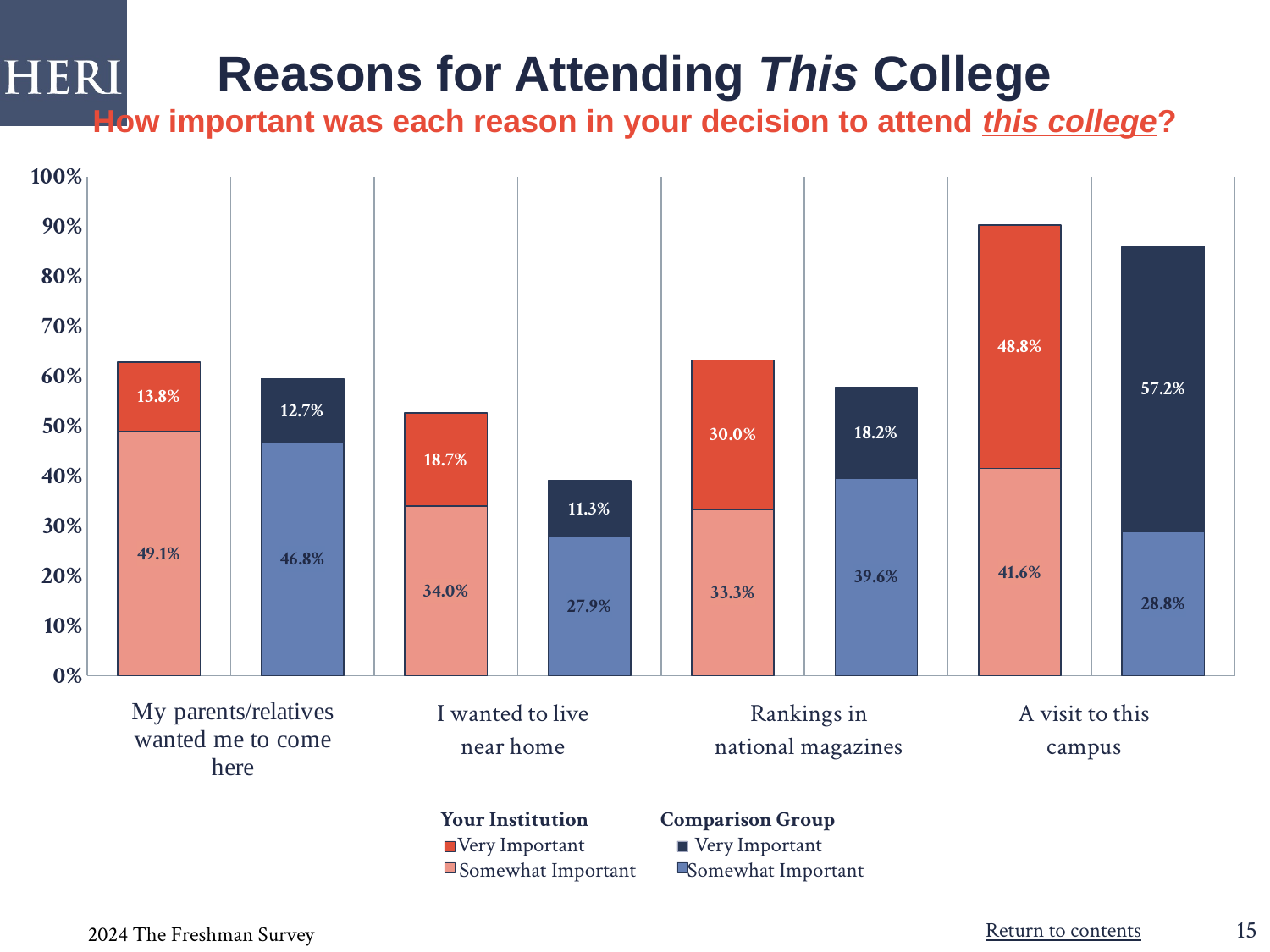

# Reasons for Attending This College How important was each reason in your decision to attend this college?

### Chart

| Category | Somewhat Important | Very Important |
|---|---|---|
| Your Institution | 0.4905 | 0.1381 |
| Comparison Group | 0.4682 | 0.1274 |
| Your Institution | 0.3397 | 0.1866 |
| Comparison Group | 0.2785 | 0.1125 |
| Your Institution | 0.3333 | 0.2995 |
| Comparison Group | 0.3959 | 0.1818 |
| Your Institution | 0.4155 | 0.4879 |
| Comparison Group | 0.2885 | 0.5718 |
 Your Institution                 Comparison Group
     Very Important       	 Very Important
     Somewhat Important           Somewhat Important

2024 The Freshman Survey
Return to contents
15